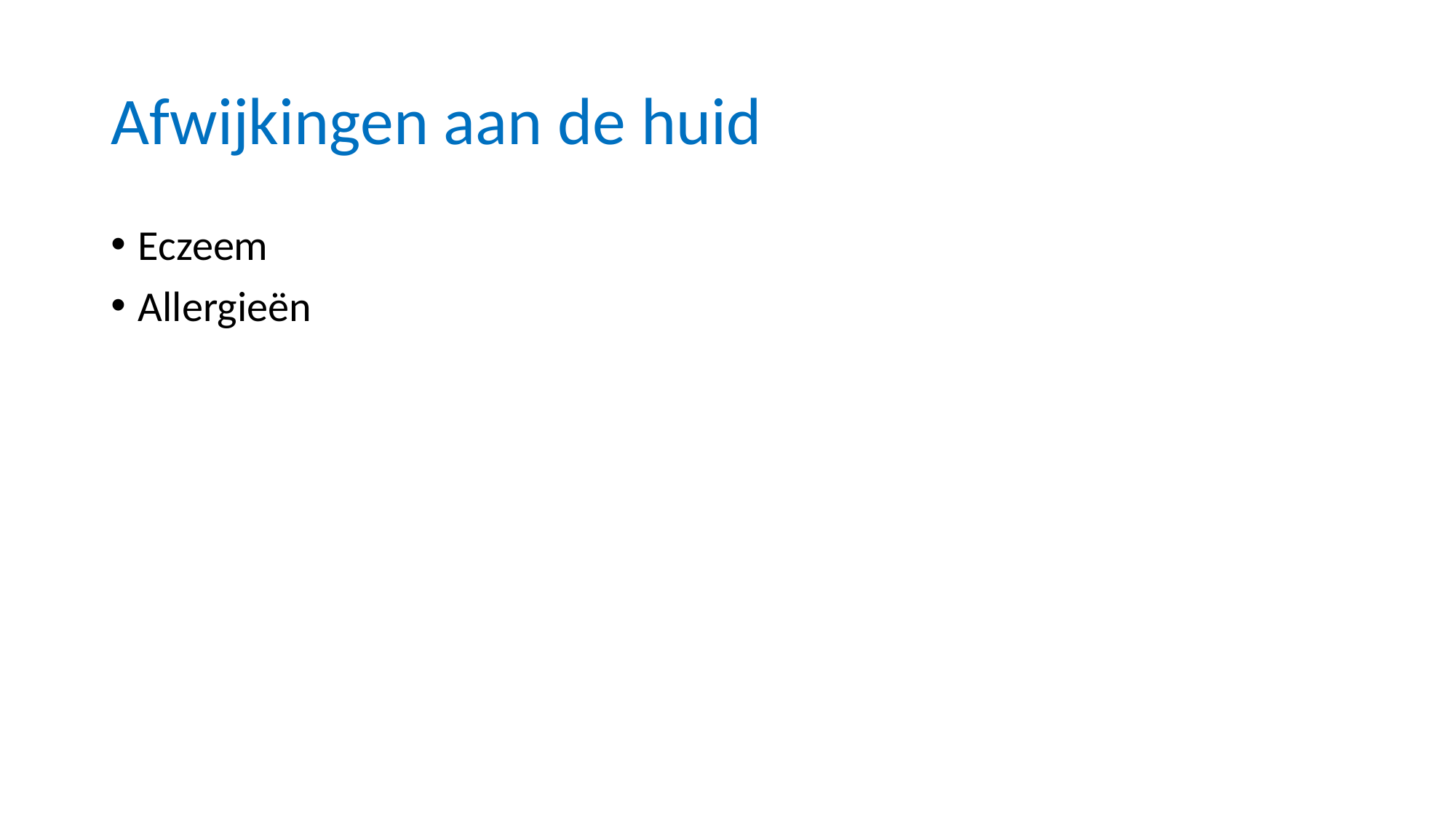

# Afwijkingen aan de huid
Eczeem
Allergieën